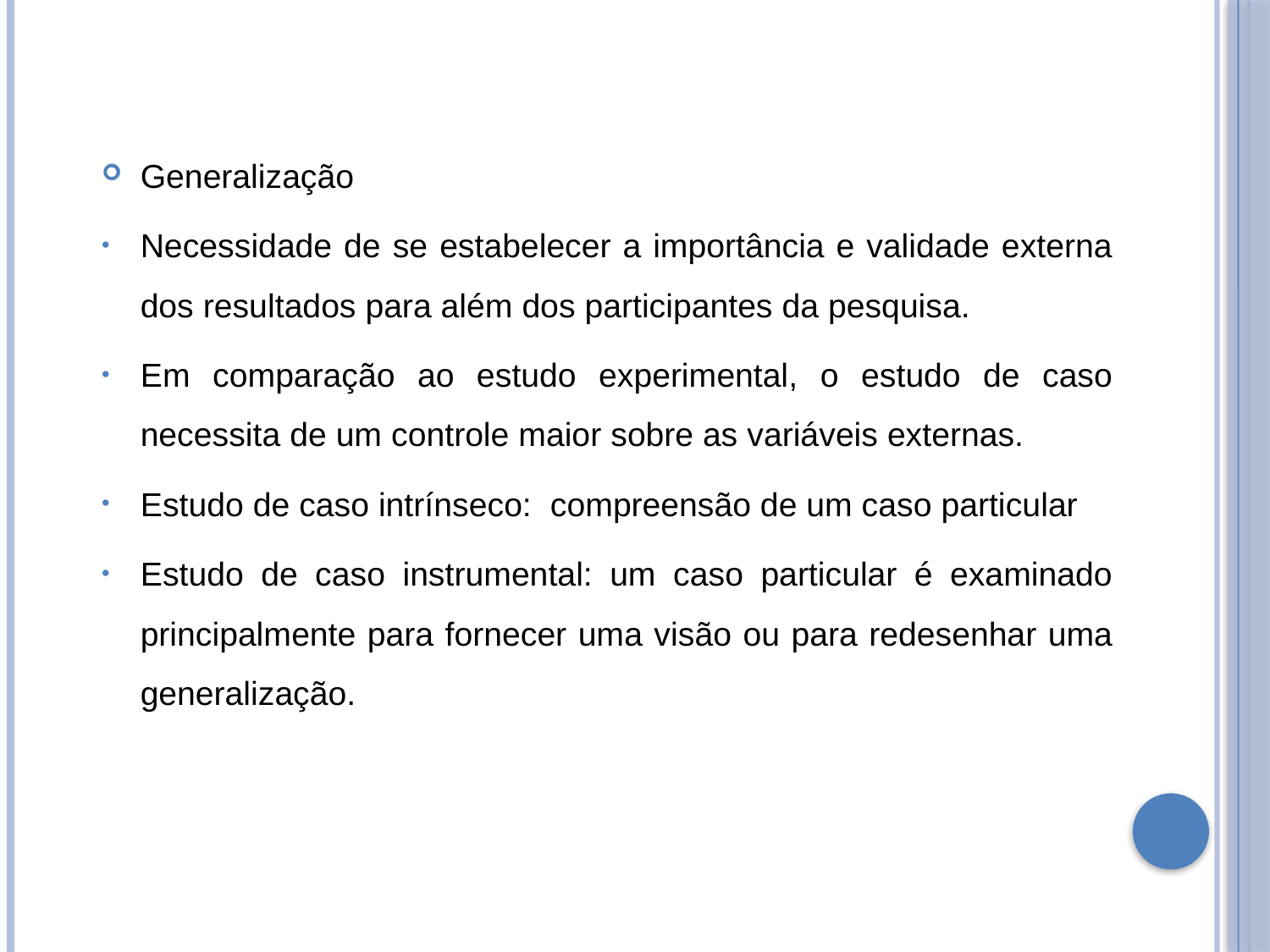

Generalização
Necessidade de se estabelecer a importância e validade externa dos resultados para além dos participantes da pesquisa.
Em comparação ao estudo experimental, o estudo de caso necessita de um controle maior sobre as variáveis externas.
Estudo de caso intrínseco:  compreensão de um caso particular
Estudo de caso instrumental: um caso particular é examinado principalmente para fornecer uma visão ou para redesenhar uma generalização.